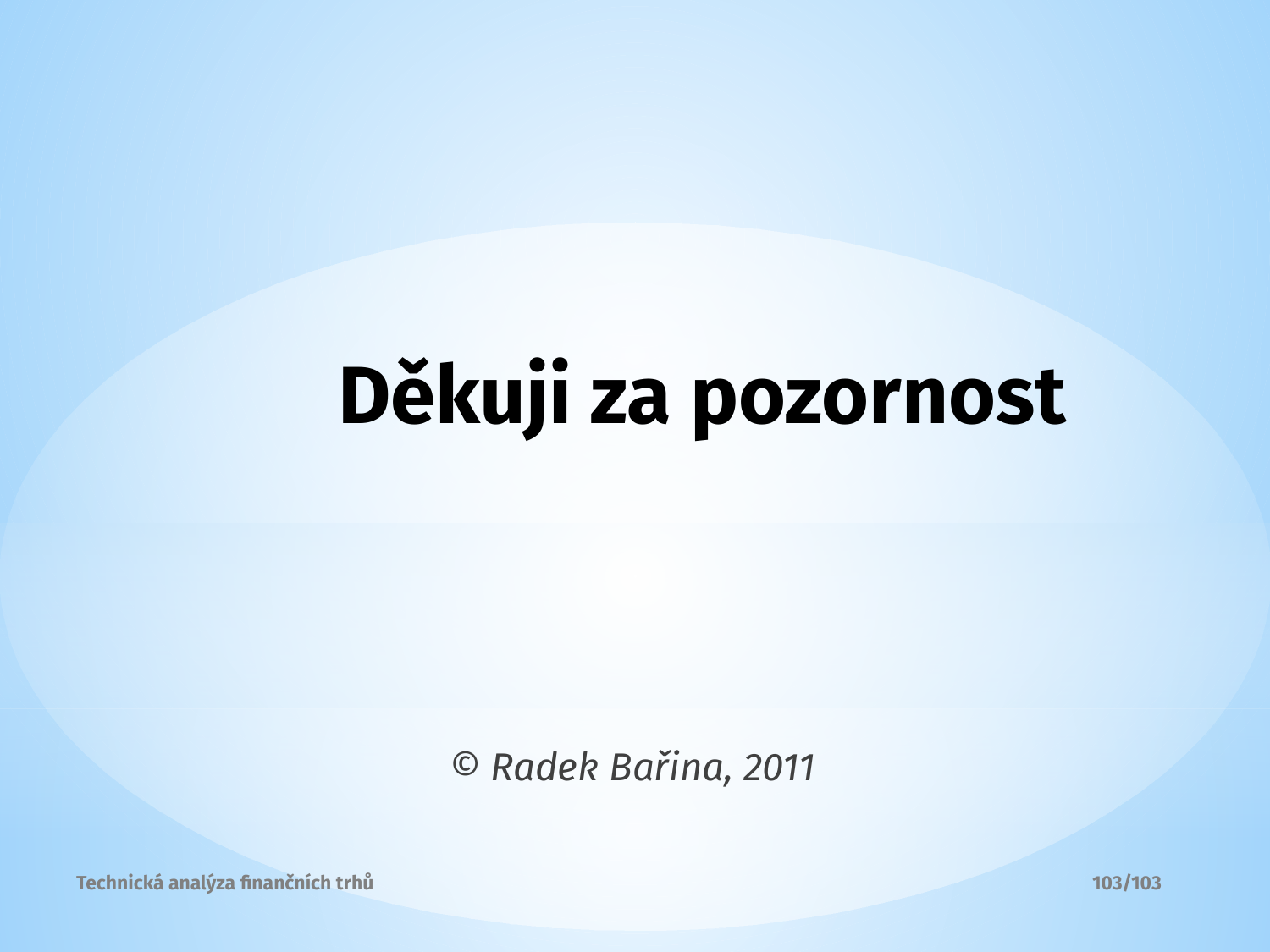

# Děkuji za pozornost
© Radek Bařina, 2011
Technická analýza finančních trhů						103/103